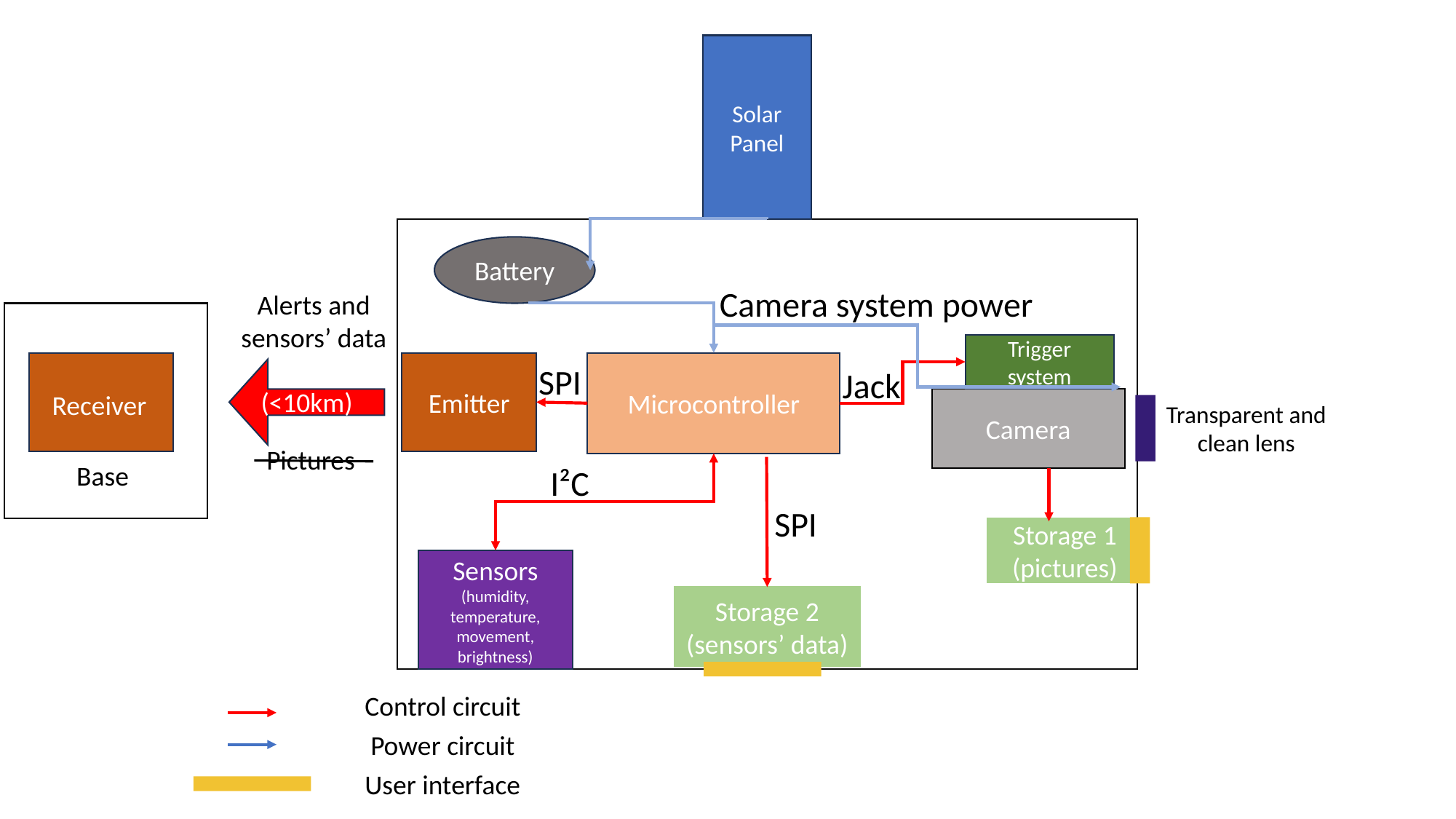

Solar Panel
c
Battery
Alerts and sensors’ data
Camera system power

Trigger system
SPI
  Receiver
Emitter
Microcontroller
Jack

(<10km)
Camera
Transparent and clean lens

Pictures
I²C
Base
SPI

Storage 1
(pictures)
Sensors
(humidity, temperature, movement, brightness)
Storage 2
(sensors’ data)

Control circuit
Power circuit
User interface